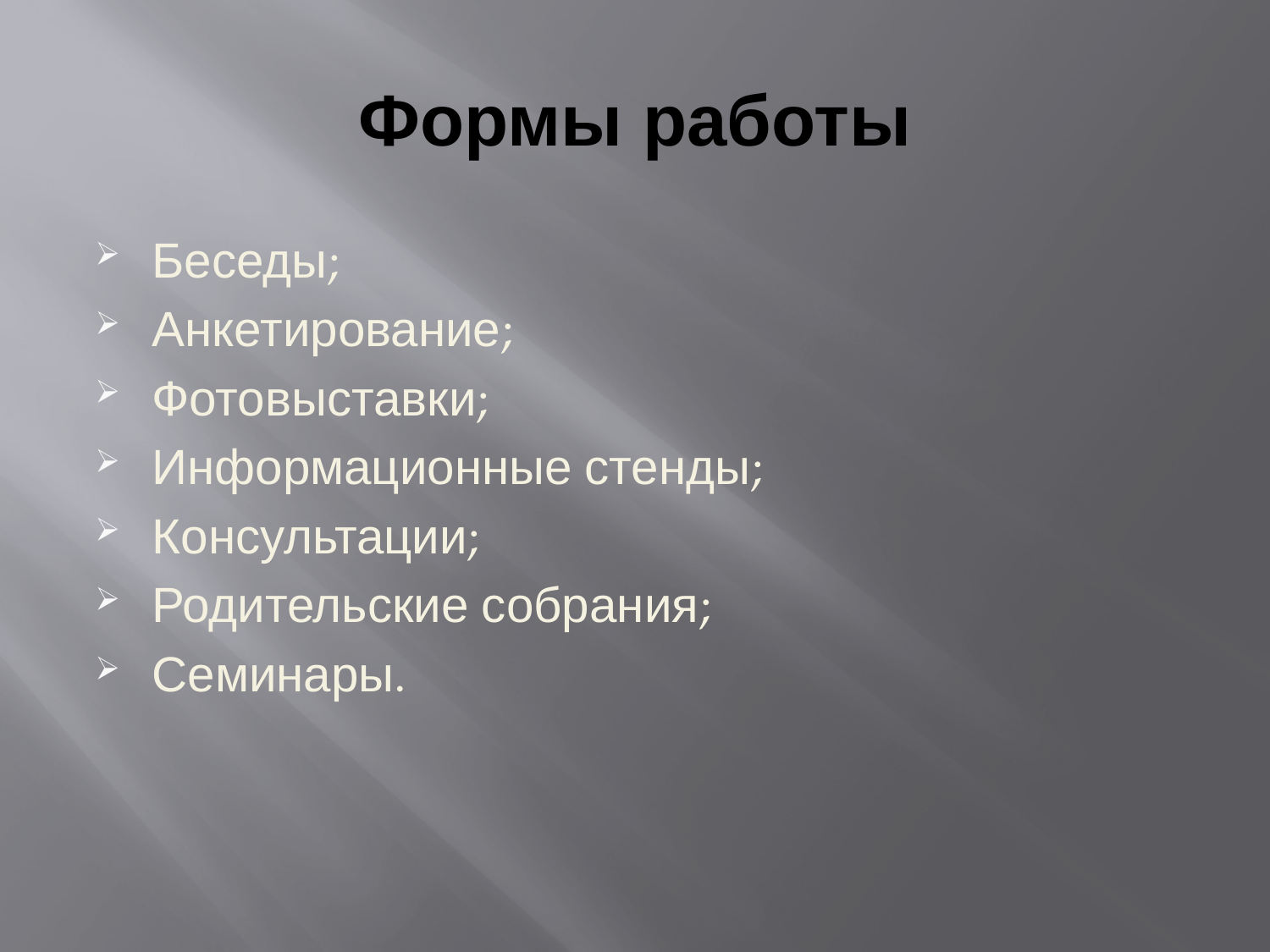

# Формы работы
Беседы;
Анкетирование;
Фотовыставки;
Информационные стенды;
Консультации;
Родительские собрания;
Семинары.